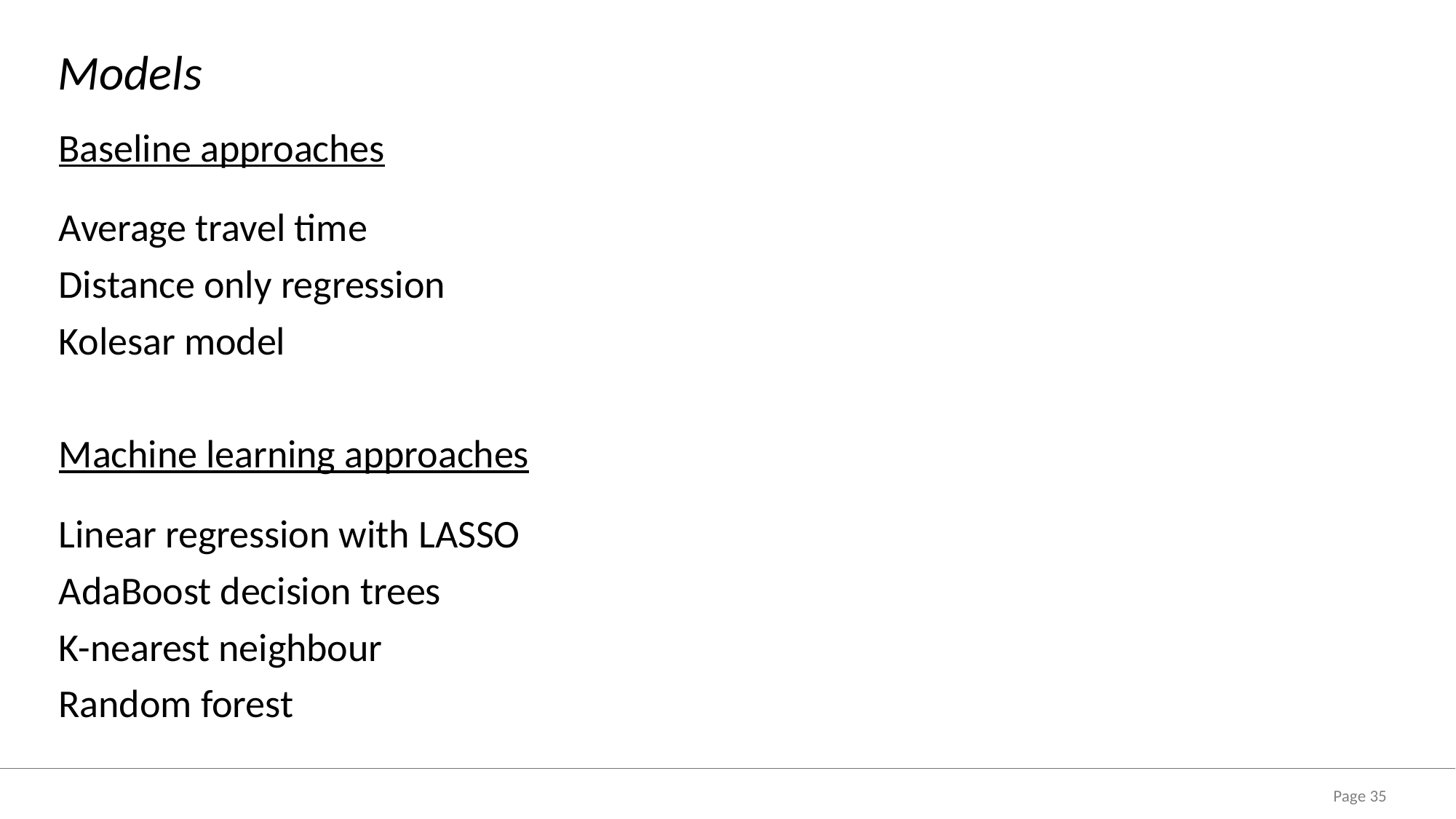

# Models

Baseline approaches

Average travel time
Distance only regression
Kolesar model

Machine learning approaches

Linear regression with LASSO
AdaBoost decision trees
K-nearest neighbour
Random forest